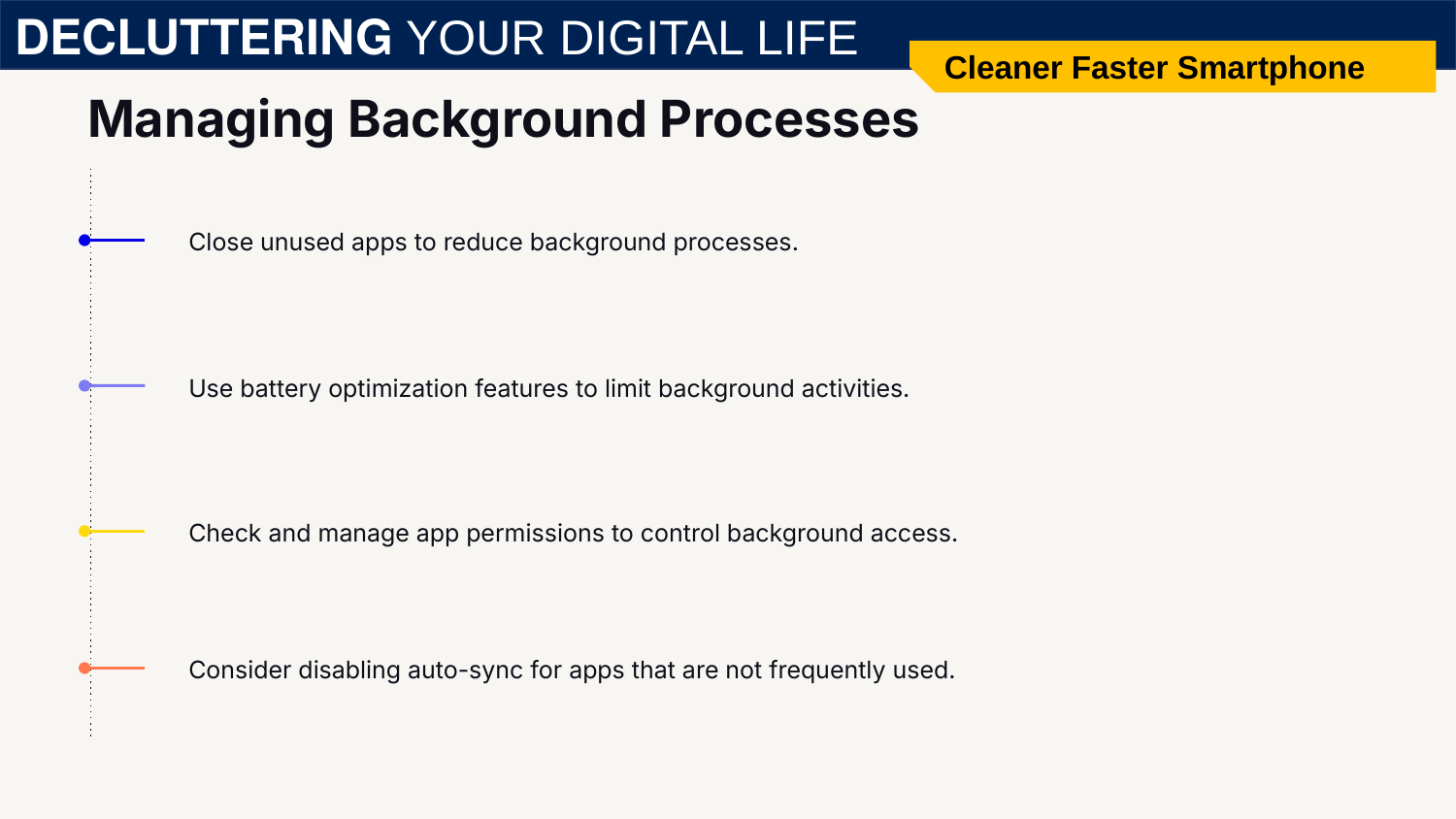

DECLUTTERING YOUR DIGITAL LIFE
Cleaner Faster Smartphone

# Managing Background Processes
Close unused apps to reduce background processes.
Use battery optimization features to limit background activities.
Check and manage app permissions to control background access.
Consider disabling auto-sync for apps that are not frequently used.